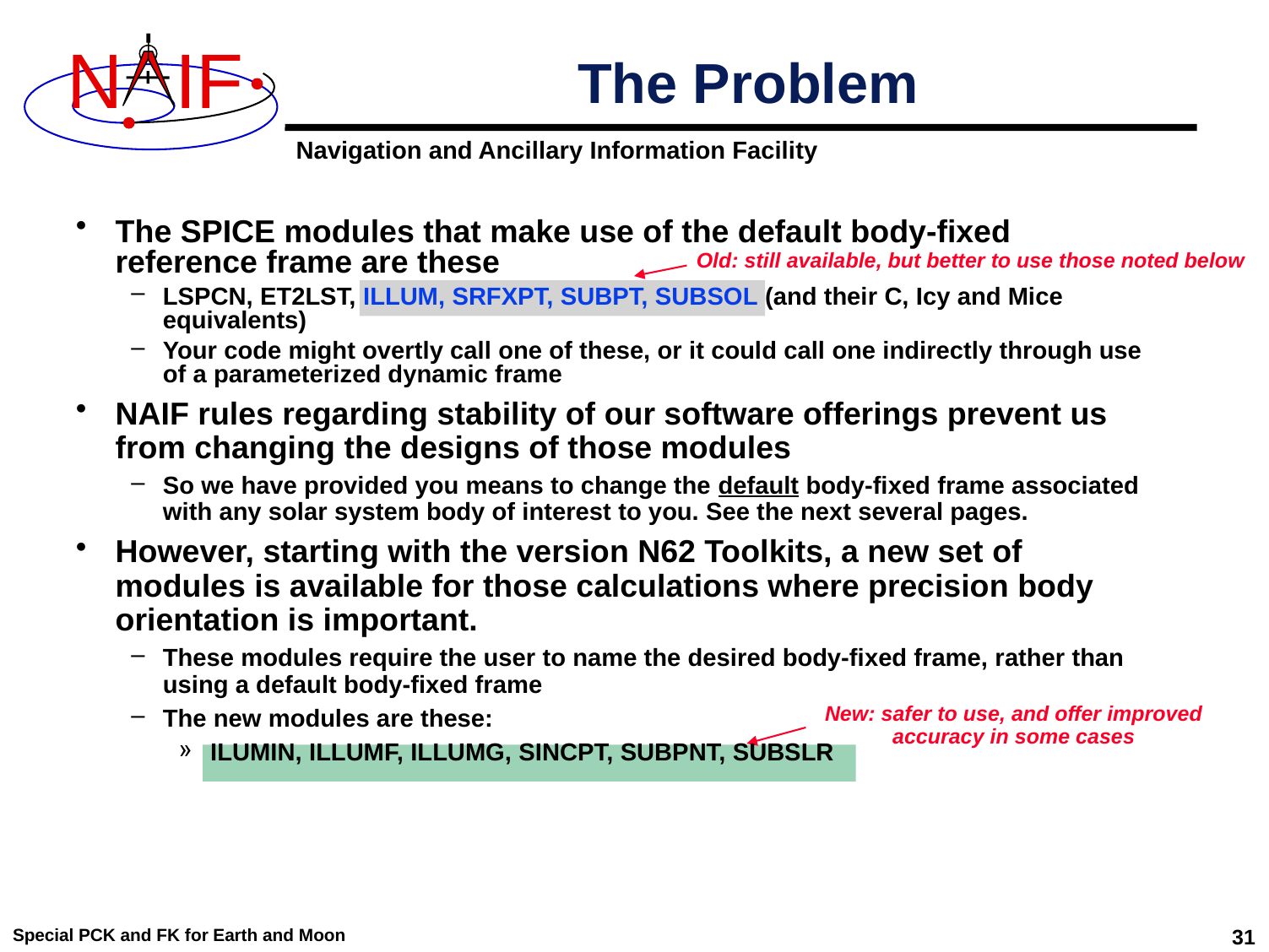

# The Problem
The SPICE modules that make use of the default body-fixed reference frame are these
LSPCN, ET2LST, ILLUM, SRFXPT, SUBPT, SUBSOL (and their C, Icy and Mice equivalents)
Your code might overtly call one of these, or it could call one indirectly through use of a parameterized dynamic frame
NAIF rules regarding stability of our software offerings prevent us from changing the designs of those modules
So we have provided you means to change the default body-fixed frame associated with any solar system body of interest to you. See the next several pages.
However, starting with the version N62 Toolkits, a new set of modules is available for those calculations where precision body orientation is important.
These modules require the user to name the desired body-fixed frame, rather than using a default body-fixed frame
The new modules are these:
ILUMIN, ILLUMF, ILLUMG, SINCPT, SUBPNT, SUBSLR
Old: still available, but better to use those noted below

New: safer to use, and offer improved accuracy in some cases

Special PCK and FK for Earth and Moon
31